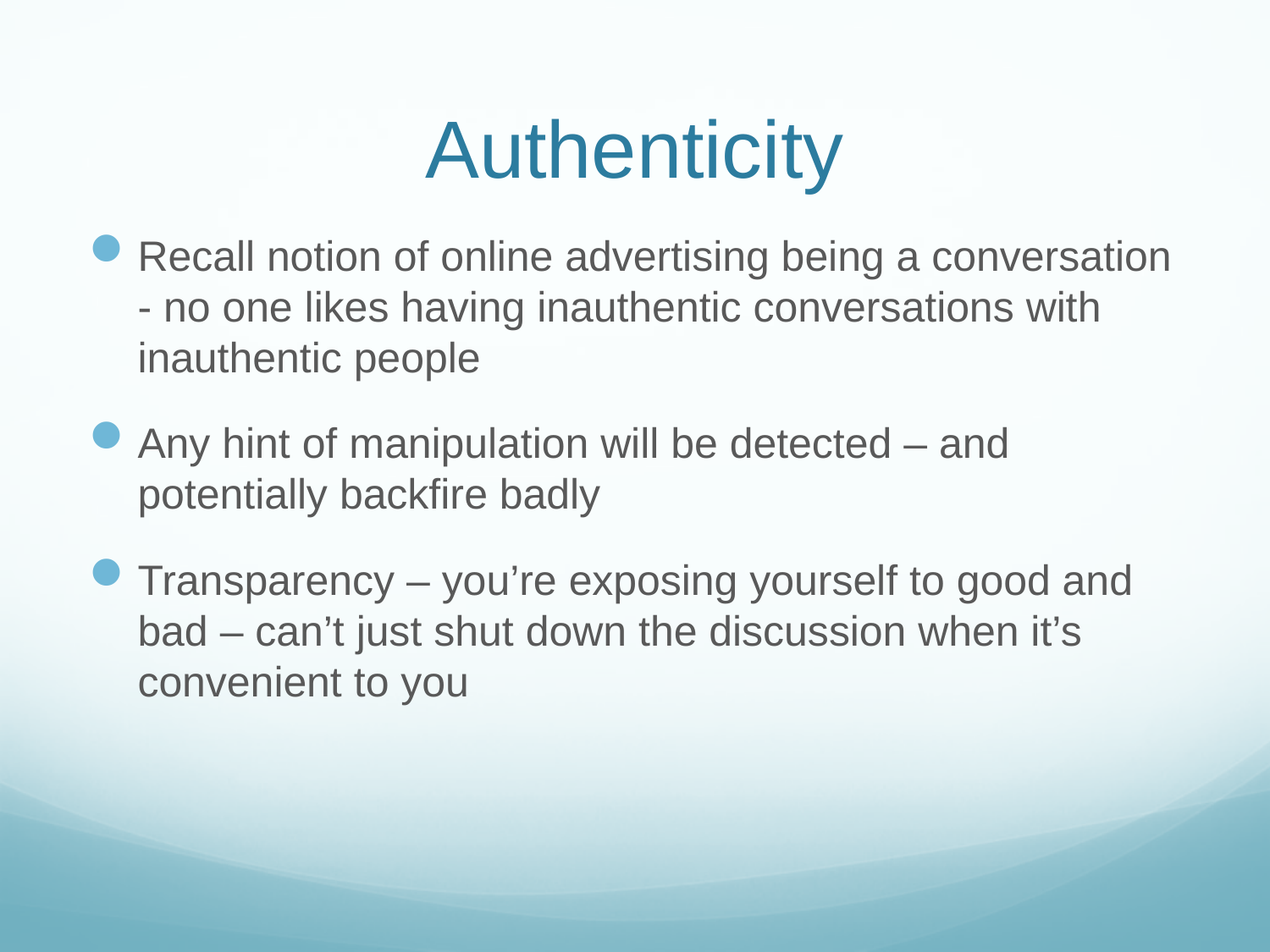

# Authenticity
Recall notion of online advertising being a conversation - no one likes having inauthentic conversations with inauthentic people
Any hint of manipulation will be detected – and potentially backfire badly
Transparency – you’re exposing yourself to good and bad – can’t just shut down the discussion when it’s convenient to you